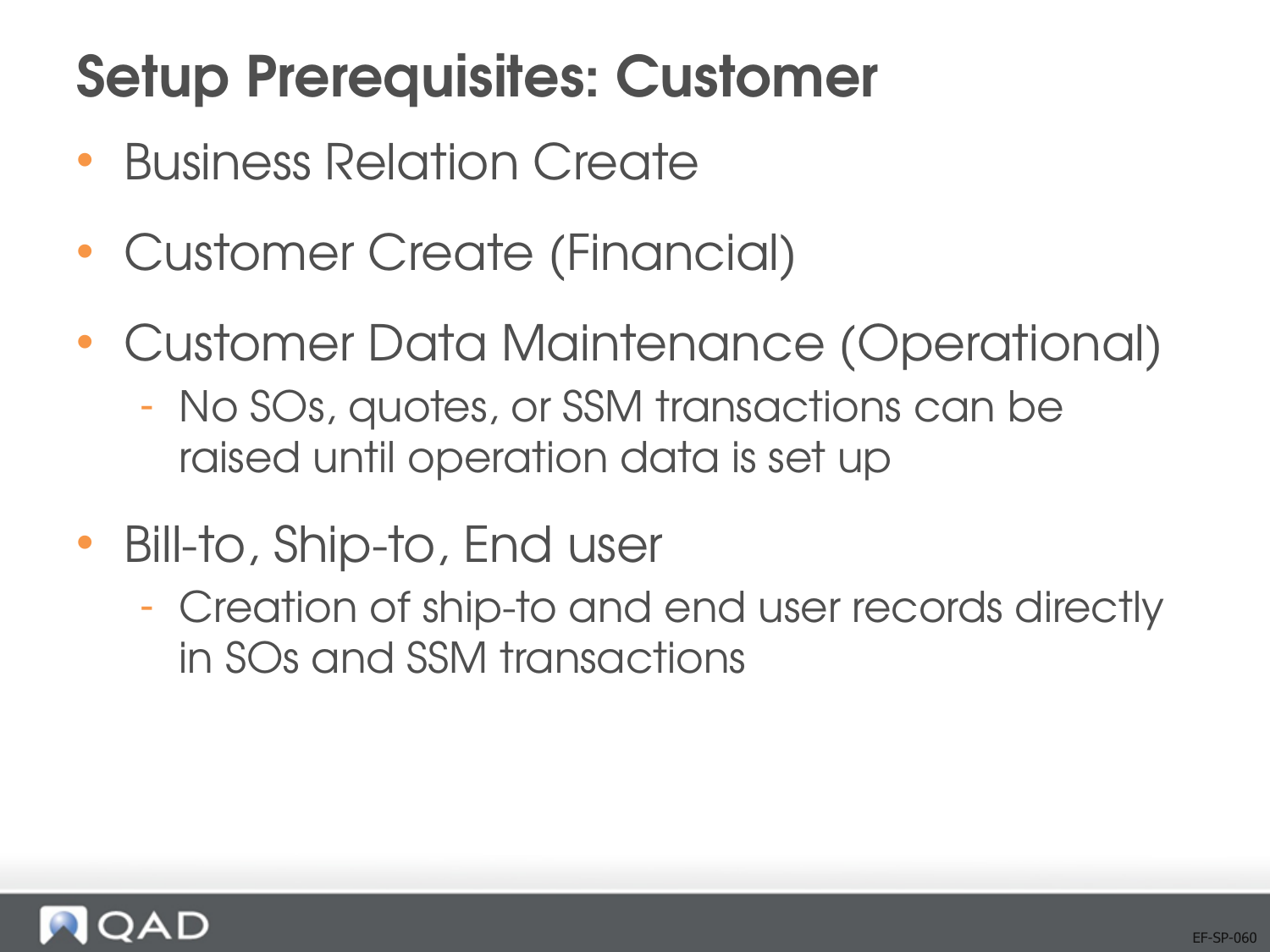

# Setup Prerequisites: Customer
Business Relation Create
Customer Create (Financial)
Customer Data Maintenance (Operational)
No SOs, quotes, or SSM transactions can be raised until operation data is set up
Bill-to, Ship-to, End user
Creation of ship-to and end user records directly in SOs and SSM transactions
EF-SP-060